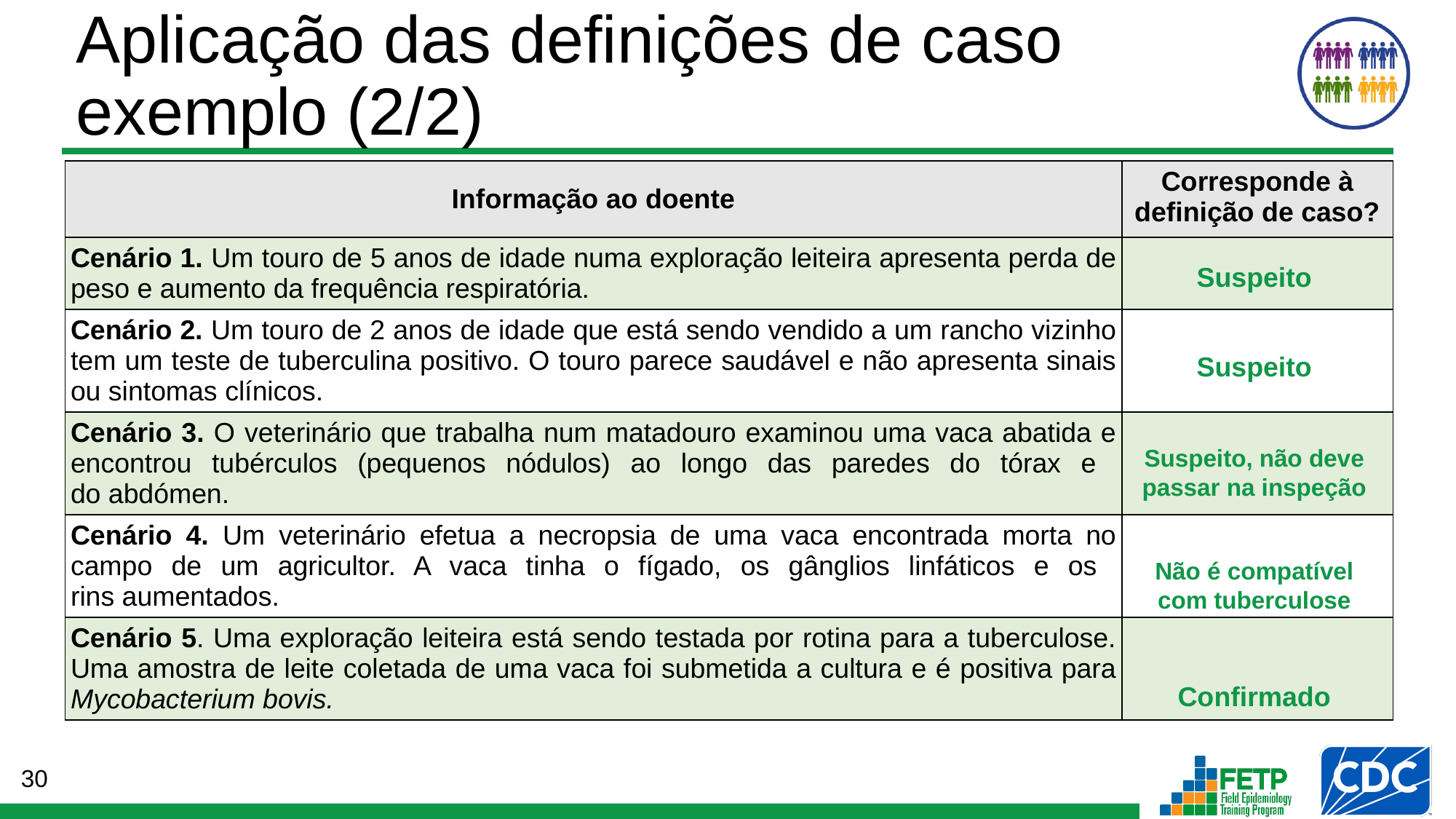

Aplicação das definições de caso exemplo (2/2)
| Informação ao doente | Corresponde à definição de caso? |
| --- | --- |
| Cenário 1. Um touro de 5 anos de idade numa exploração leiteira apresenta perda de peso e aumento da frequência respiratória. |  |
| Cenário 2. Um touro de 2 anos de idade que está sendo vendido a um rancho vizinho tem um teste de tuberculina positivo. O touro parece saudável e não apresenta sinais ou sintomas clínicos. |  |
| Cenário 3. O veterinário que trabalha num matadouro examinou uma vaca abatida e encontrou tubérculos (pequenos nódulos) ao longo das paredes do tórax e do abdómen. |  |
| Cenário 4. Um veterinário efetua a necropsia de uma vaca encontrada morta no campo de um agricultor. A vaca tinha o fígado, os gânglios linfáticos e os rins aumentados. |  |
| Cenário 5. Uma exploração leiteira está sendo testada por rotina para a tuberculose. Uma amostra de leite coletada de uma vaca foi submetida a cultura e é positiva para Mycobacterium bovis. |  |
Suspeito
Suspeito
Suspeito, não deve passar na inspeção
Não é compatível com tuberculose
Confirmado